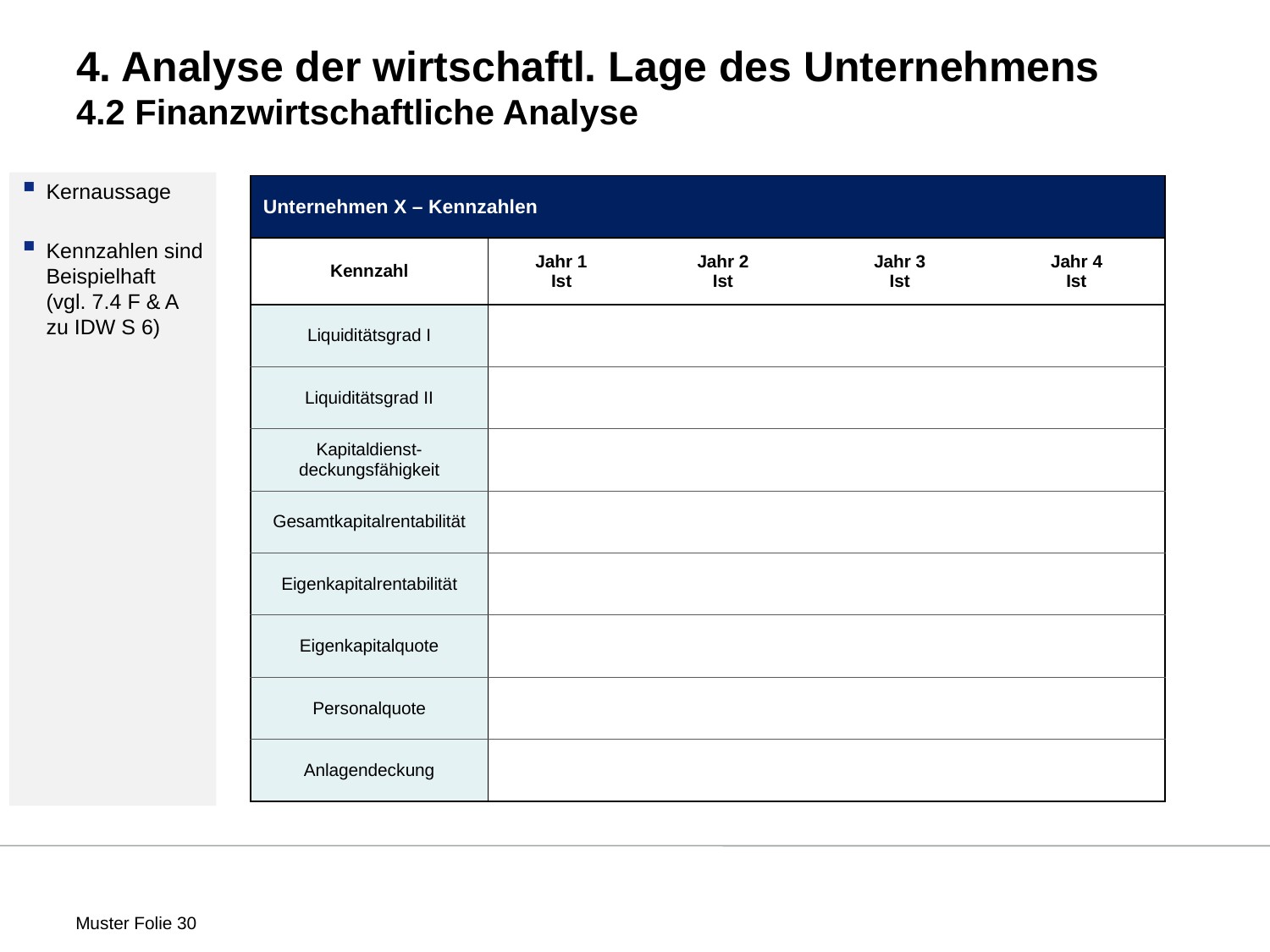

# 4. Analyse der wirtschaftl. Lage des Unternehmens 4.2 Finanzwirtschaftliche Analyse
Kernaussage

Kennzahlen sind Beispielhaft
(vgl. 7.4 F & A zu IDW S 6)
| Unternehmen X – Kennzahlen |  |  |  |  |
| --- | --- | --- | --- | --- |
| Kennzahl | Jahr 1 Ist | Jahr 2 Ist | Jahr 3 Ist | Jahr 4 Ist |
| Liquiditätsgrad I |  |  |  |  |
| Liquiditätsgrad II |  |  |  |  |
| Kapitaldienst-deckungsfähigkeit |  |  |  |  |
| Gesamtkapitalrentabilität |  |  |  |  |
| Eigenkapitalrentabilität |  |  |  |  |
| Eigenkapitalquote |  |  |  |  |
| Personalquote |  |  |  |  |
| Anlagendeckung |  |  |  |  |
 Muster Folie 30